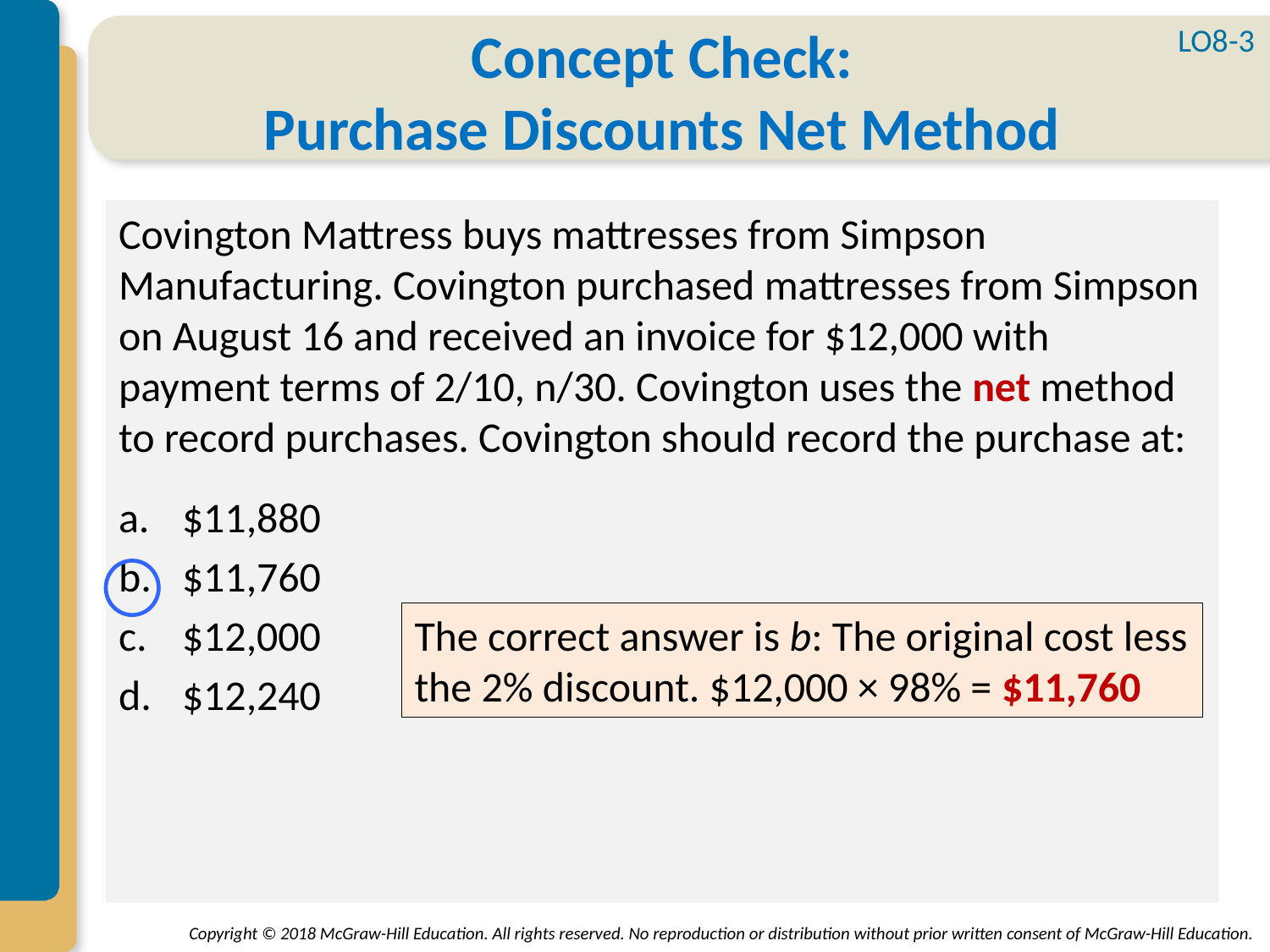

LO8-3
# Concept Check: Purchase Discounts Net Method
Covington Mattress buys mattresses from Simpson Manufacturing. Covington purchased mattresses from Simpson on August 16 and received an invoice for $12,000 with payment terms of 2/10, n/30. Covington uses the net method to record purchases. Covington should record the purchase at:
$11,880
$11,760
$12,000
$12,240

The correct answer is b: The original cost less the 2% discount. $12,000 × 98% = $11,760